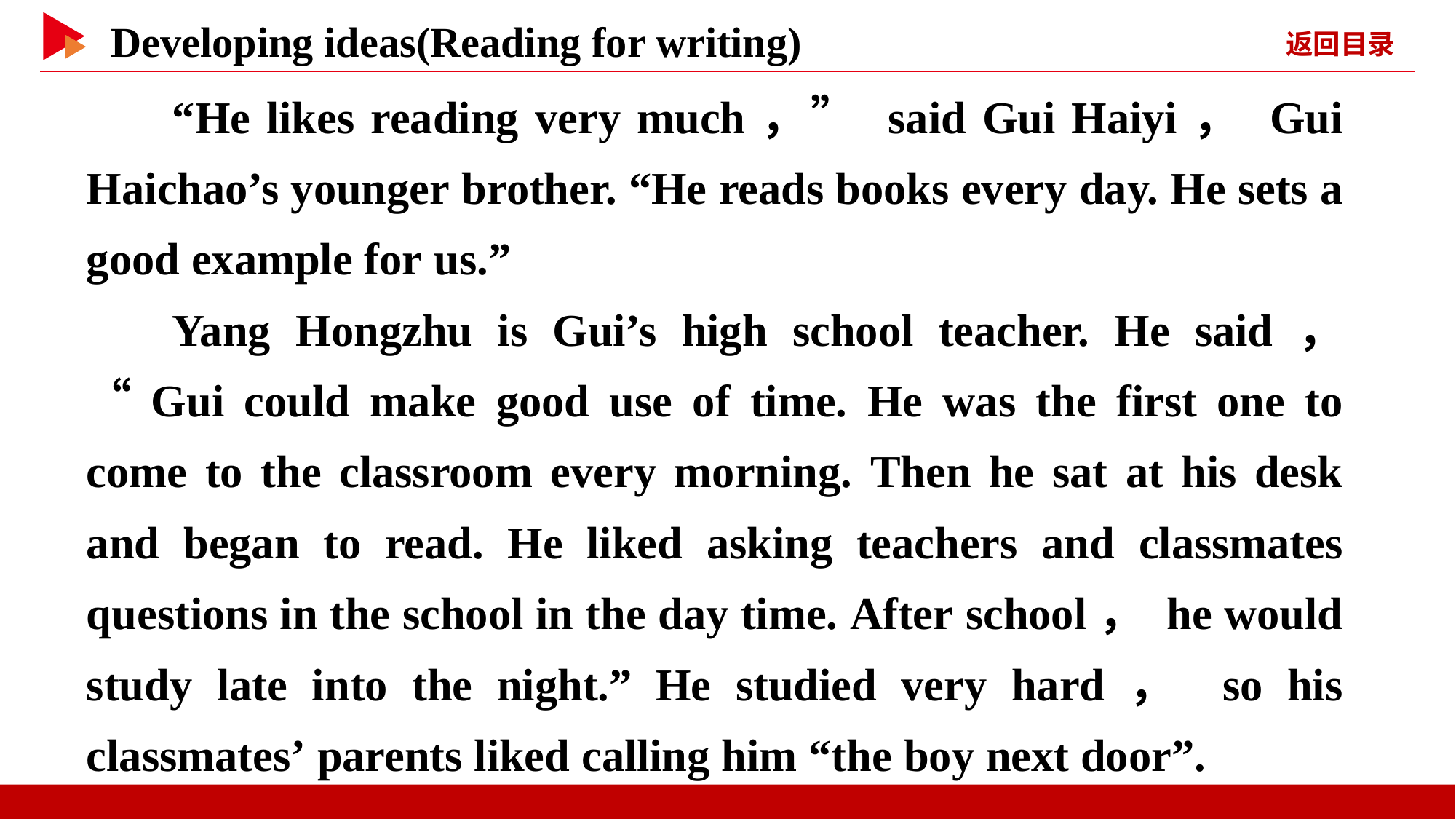

“He likes reading very much，” said Gui Haiyi， Gui Haichao’s younger brother. “He reads books every day. He sets a good example for us.”
Yang Hongzhu is Gui’s high school teacher. He said， “Gui could make good use of time. He was the first one to come to the classroom every morning. Then he sat at his desk and began to read. He liked asking teachers and classmates questions in the school in the day time. After school， he would study late into the night.” He studied very hard， so his classmates’ parents liked calling him “the boy next door”.